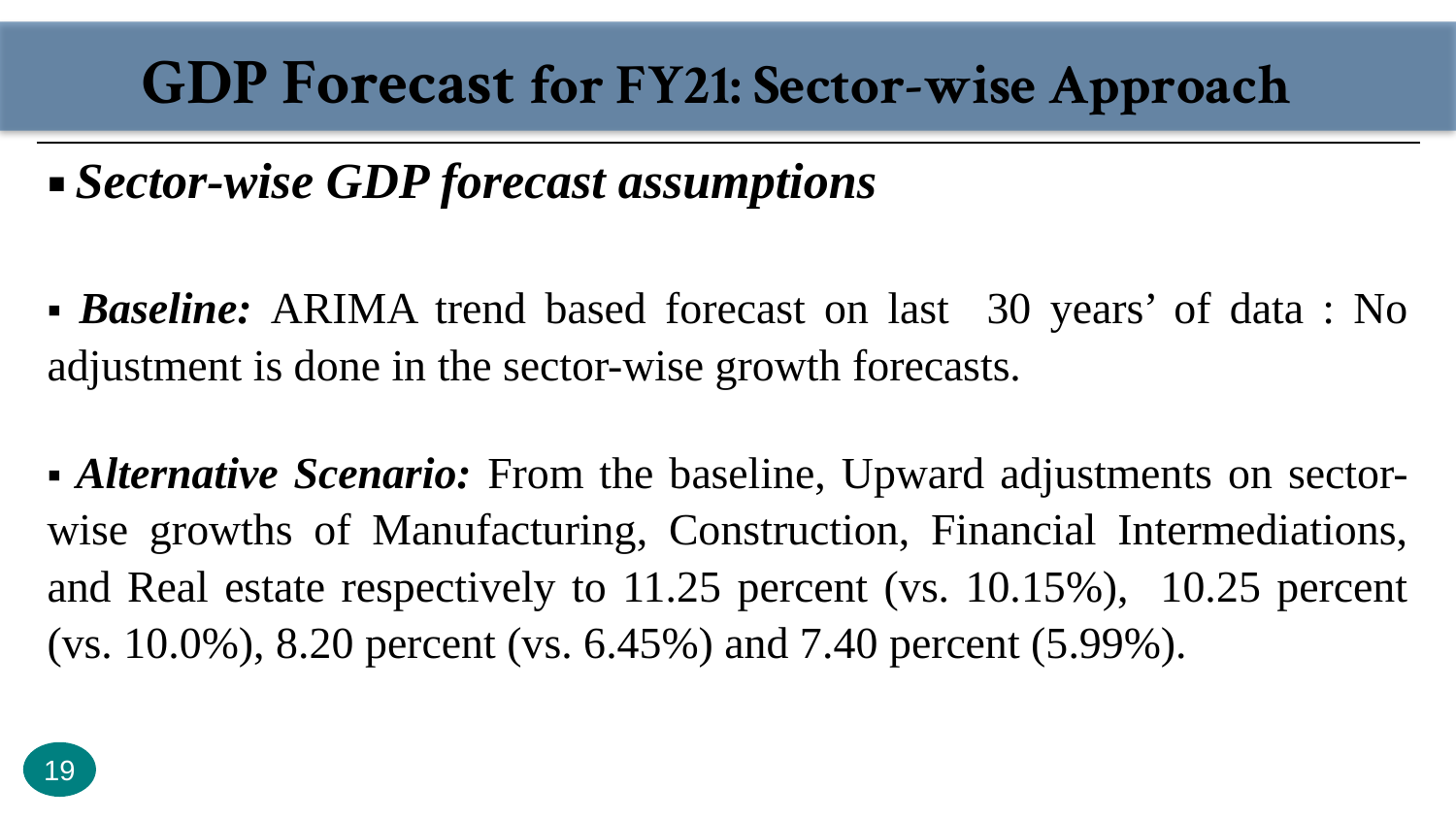

GDP Forecast for FY21: Sector-wise Approach
| ▪ Sector-wise GDP forecast assumptions ▪ Baseline: ARIMA trend based forecast on last 30 years’ of data : No adjustment is done in the sector-wise growth forecasts. ▪ Alternative Scenario: From the baseline, Upward adjustments on sector-wise growths of Manufacturing, Construction, Financial Intermediations, and Real estate respectively to 11.25 percent (vs. 10.15%), 10.25 percent (vs. 10.0%), 8.20 percent (vs. 6.45%) and 7.40 percent (5.99%). |
| --- |
19